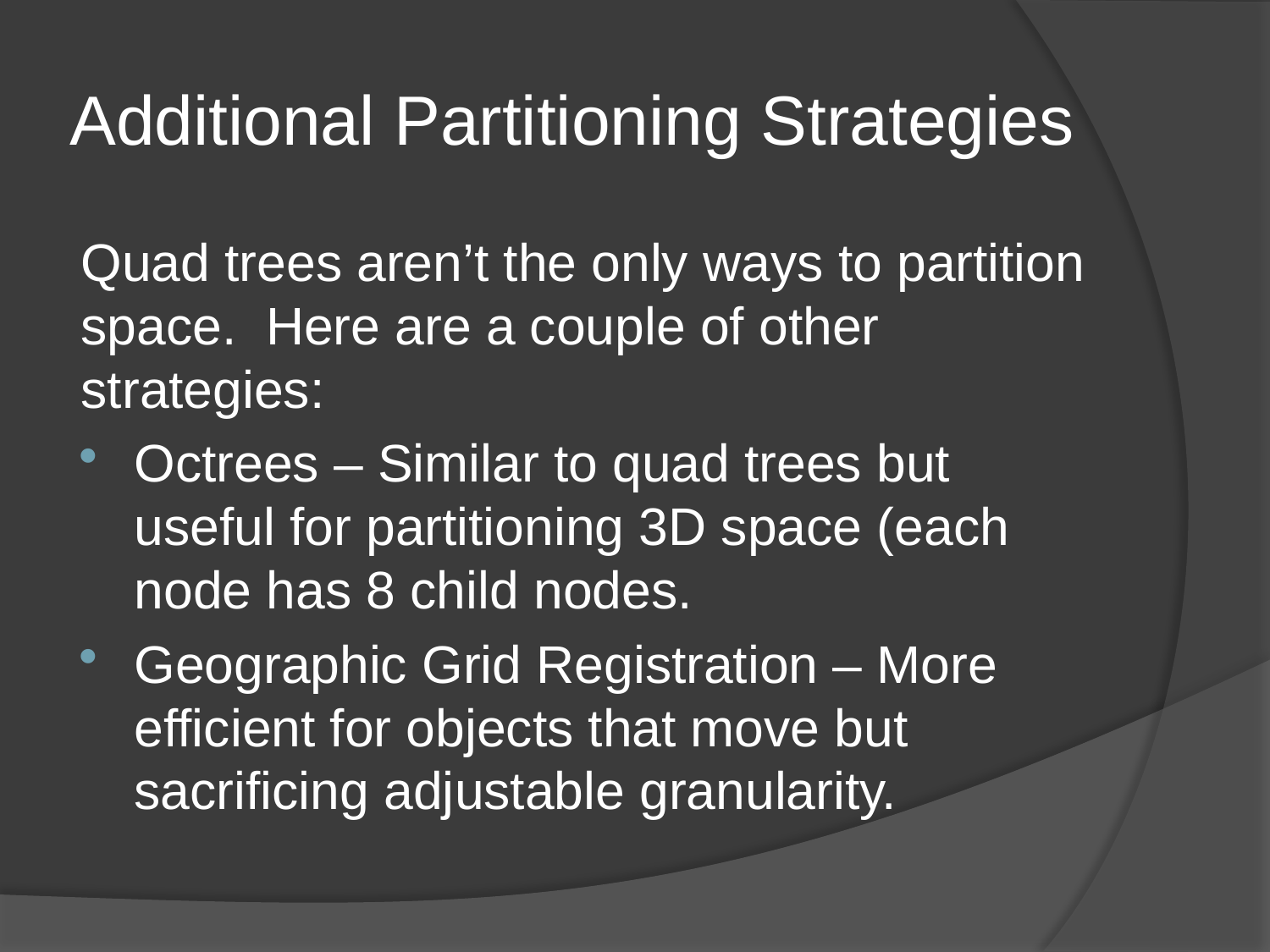

# Additional Partitioning Strategies
Quad trees aren’t the only ways to partition space.  Here are a couple of other strategies:
Octrees – Similar to quad trees but useful for partitioning 3D space (each node has 8 child nodes.
Geographic Grid Registration – More efficient for objects that move but sacrificing adjustable granularity.